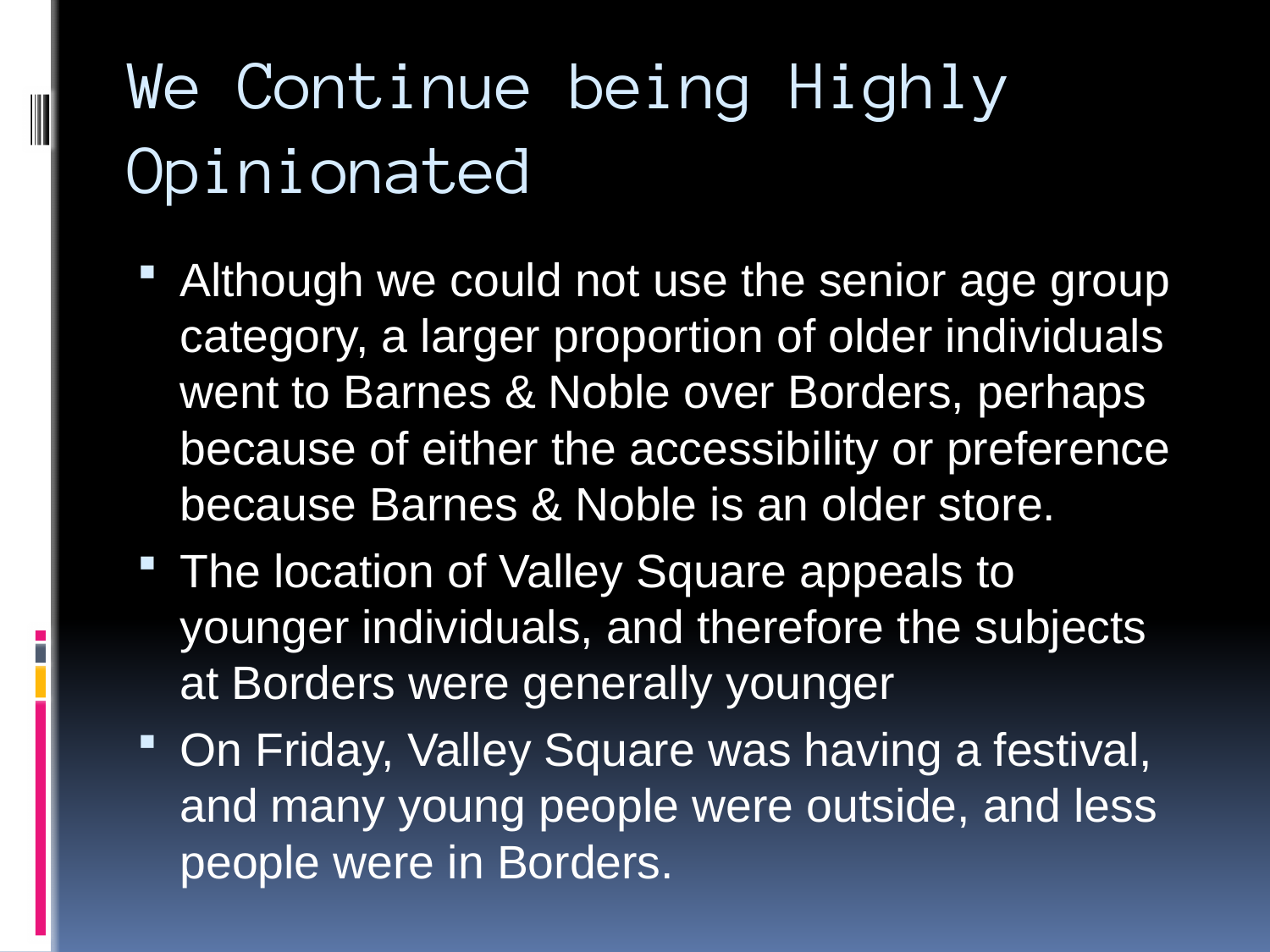

# We Continue being Highly Opinionated
Although we could not use the senior age group category, a larger proportion of older individuals went to Barnes & Noble over Borders, perhaps because of either the accessibility or preference because Barnes & Noble is an older store.
The location of Valley Square appeals to younger individuals, and therefore the subjects at Borders were generally younger
On Friday, Valley Square was having a festival, and many young people were outside, and less people were in Borders.